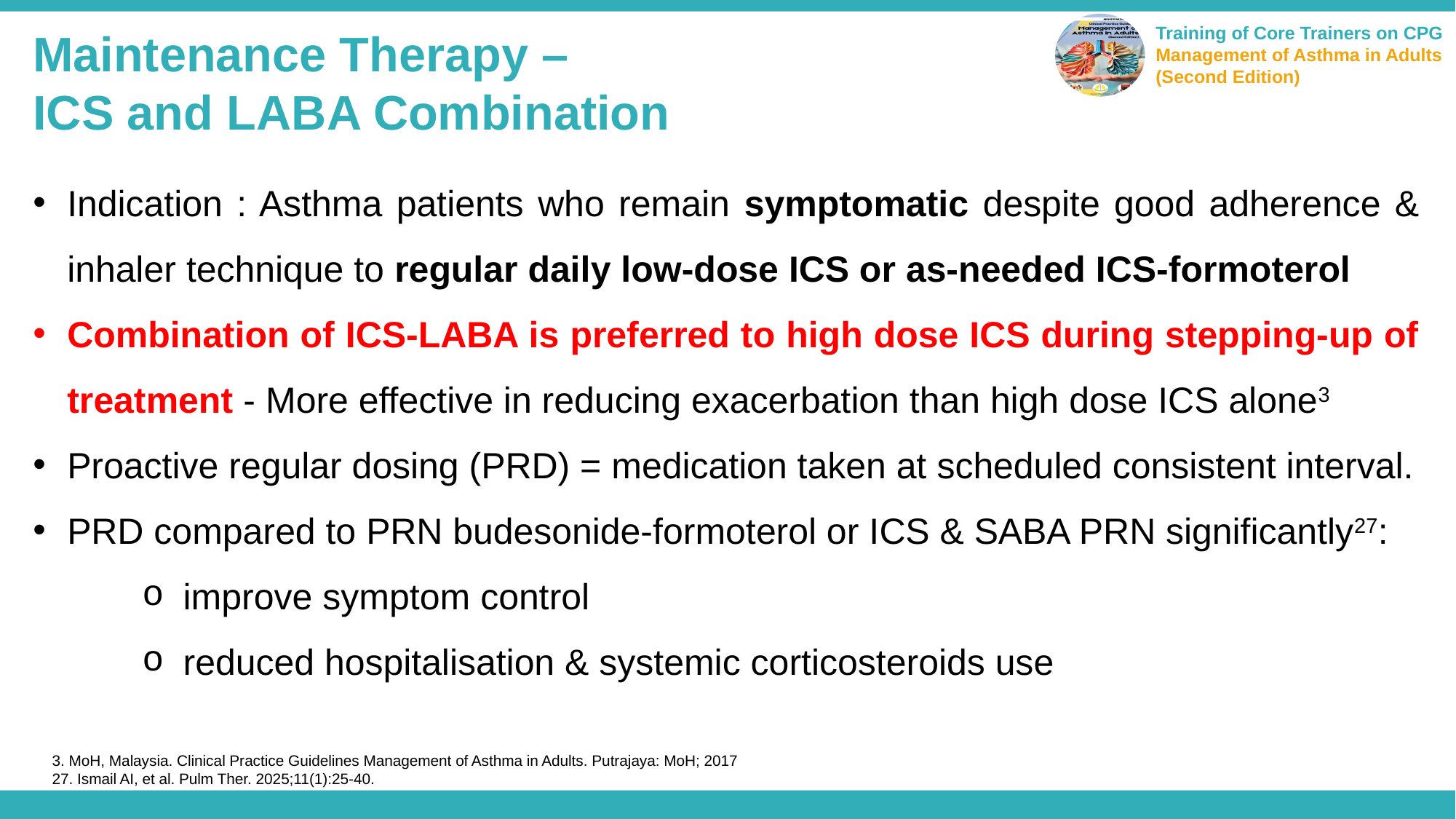

Maintenance Therapy –
ICS and LABA Combination
Indication : Asthma patients who remain symptomatic despite good adherence & inhaler technique to regular daily low-dose ICS or as-needed ICS-formoterol
Combination of ICS-LABA is preferred to high dose ICS during stepping-up of treatment - More effective in reducing exacerbation than high dose ICS alone3
Proactive regular dosing (PRD) = medication taken at scheduled consistent interval.
PRD compared to PRN budesonide-formoterol or ICS & SABA PRN significantly27:
improve symptom control
reduced hospitalisation & systemic corticosteroids use
3. MoH, Malaysia. Clinical Practice Guidelines Management of Asthma in Adults. Putrajaya: MoH; 2017
27. Ismail AI, et al. Pulm Ther. 2025;11(1):25-40.